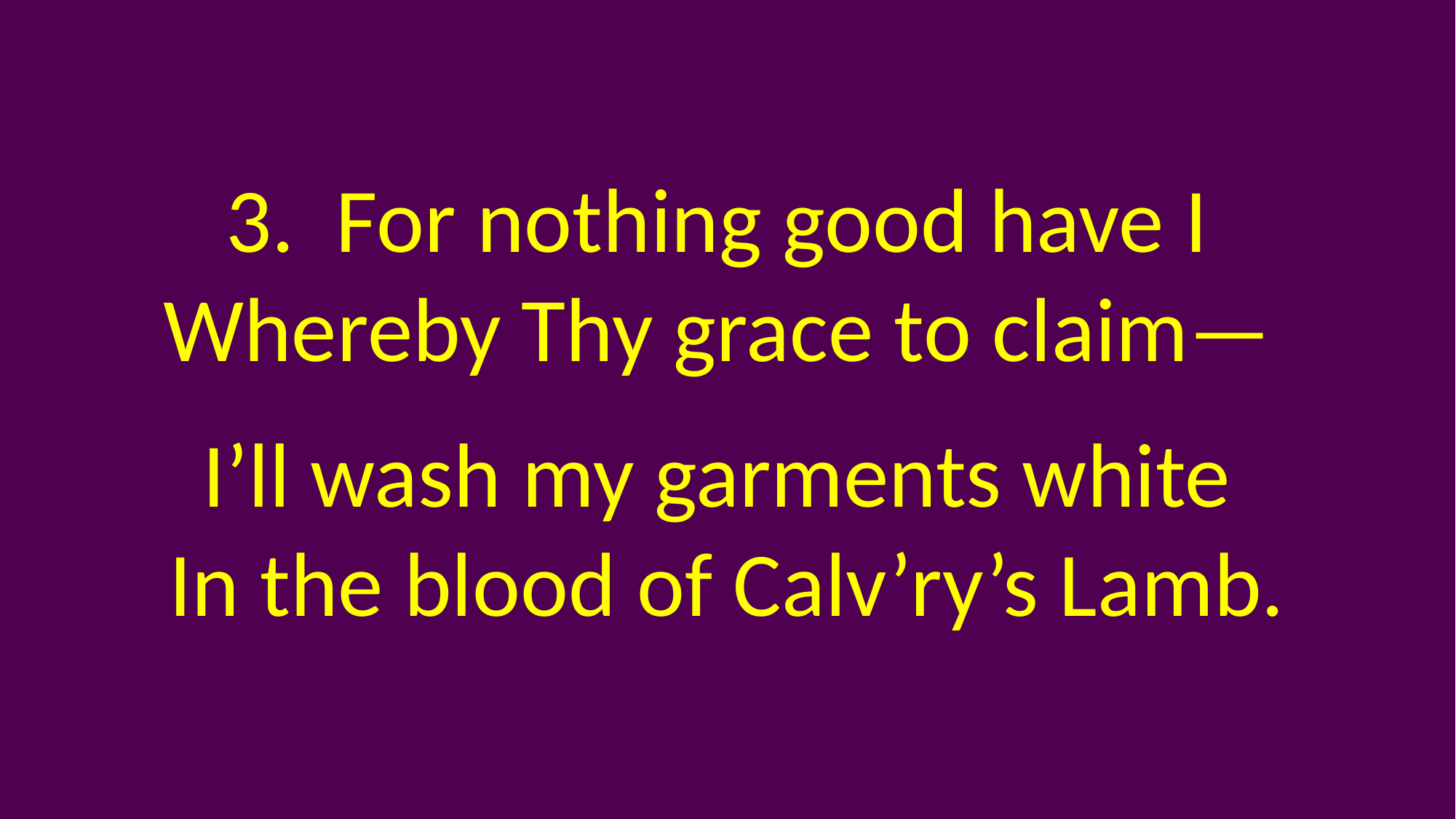

3.  For nothing good have I
Whereby Thy grace to claim—
I’ll wash my garments white
In the blood of Calv’ry’s Lamb.